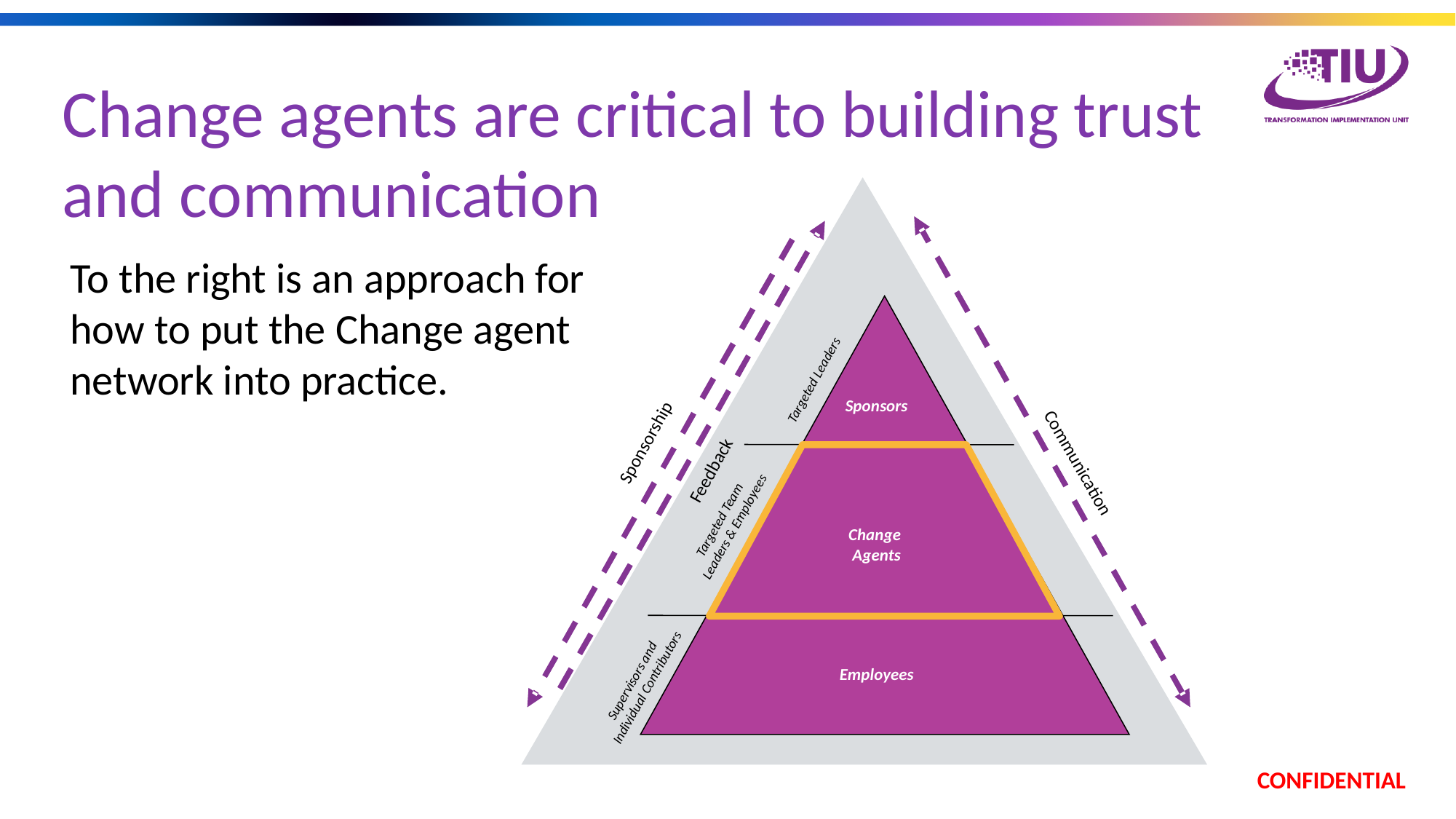

Change agents are critical to building trust and communication

Targeted Leaders
Sponsors
Sponsorship

Communication
Feedback
Targeted Team
Leaders & Employees
Change
Agents
Employees
Supervisors and ​
Individual Contributors​

To the right is an approach for how to put the Change agent network into practice.
CONFIDENTIAL